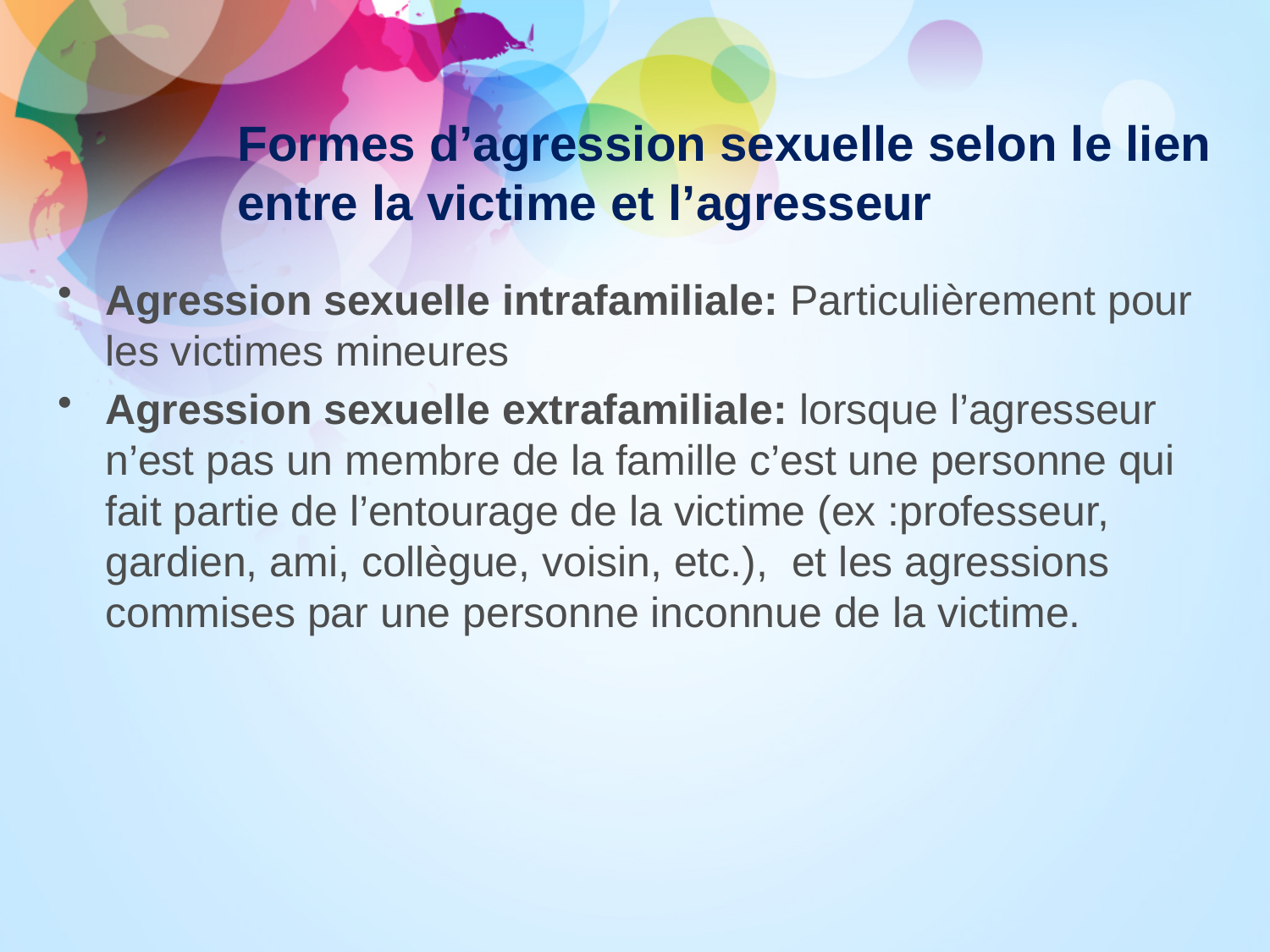

# Formes d’agression sexuelle selon le lien entre la victime et l’agresseur
Agression sexuelle intrafamiliale: Particulièrement pour les victimes mineures
Agression sexuelle extrafamiliale: lorsque l’agresseur n’est pas un membre de la famille c’est une personne qui fait partie de l’entourage de la victime (ex :professeur, gardien, ami, collègue, voisin, etc.),  et les agressions commises par une personne inconnue de la victime.